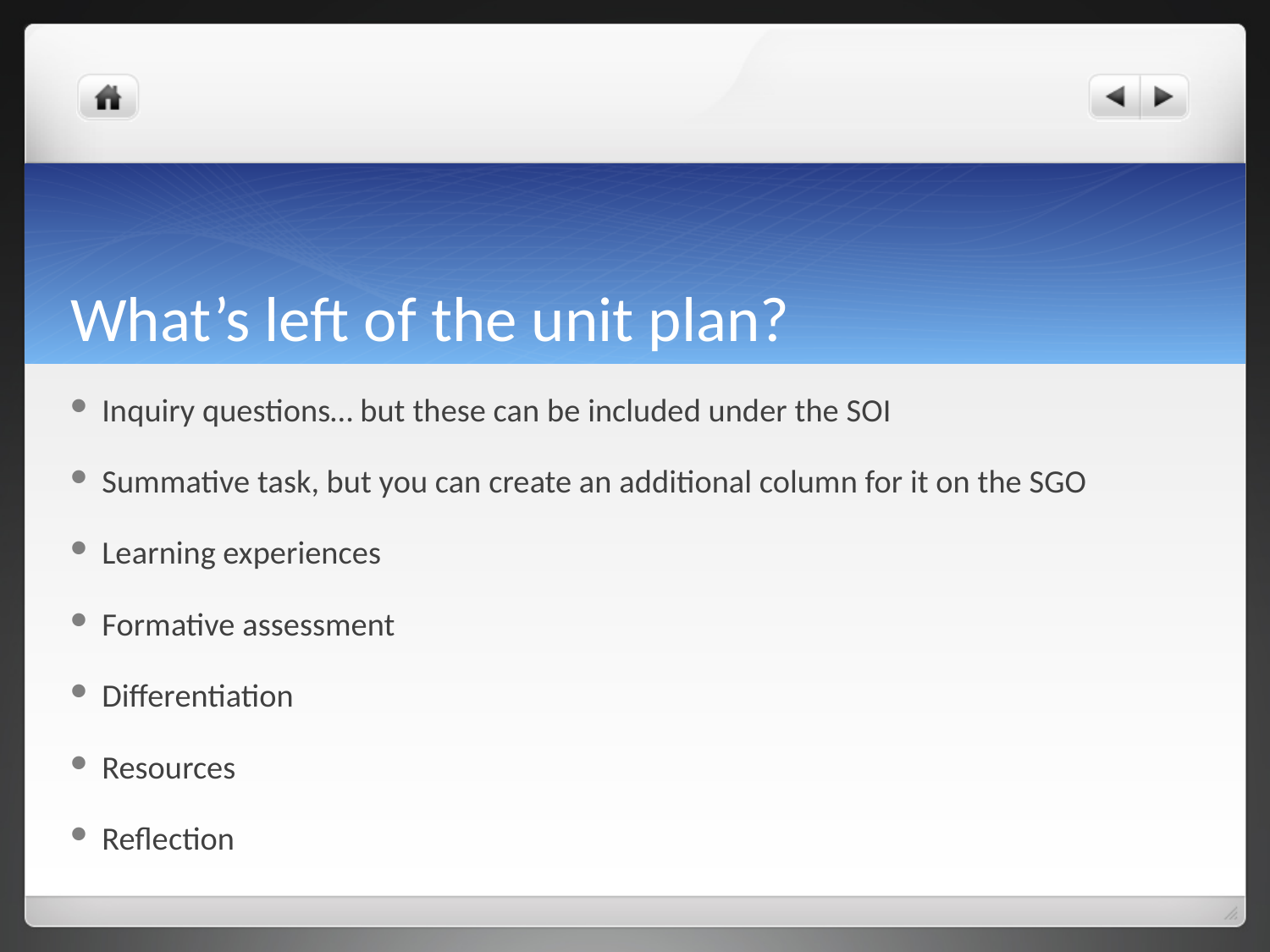

# What’s left of the unit plan?
Inquiry questions… but these can be included under the SOI
Summative task, but you can create an additional column for it on the SGO
Learning experiences
Formative assessment
Differentiation
Resources
Reflection